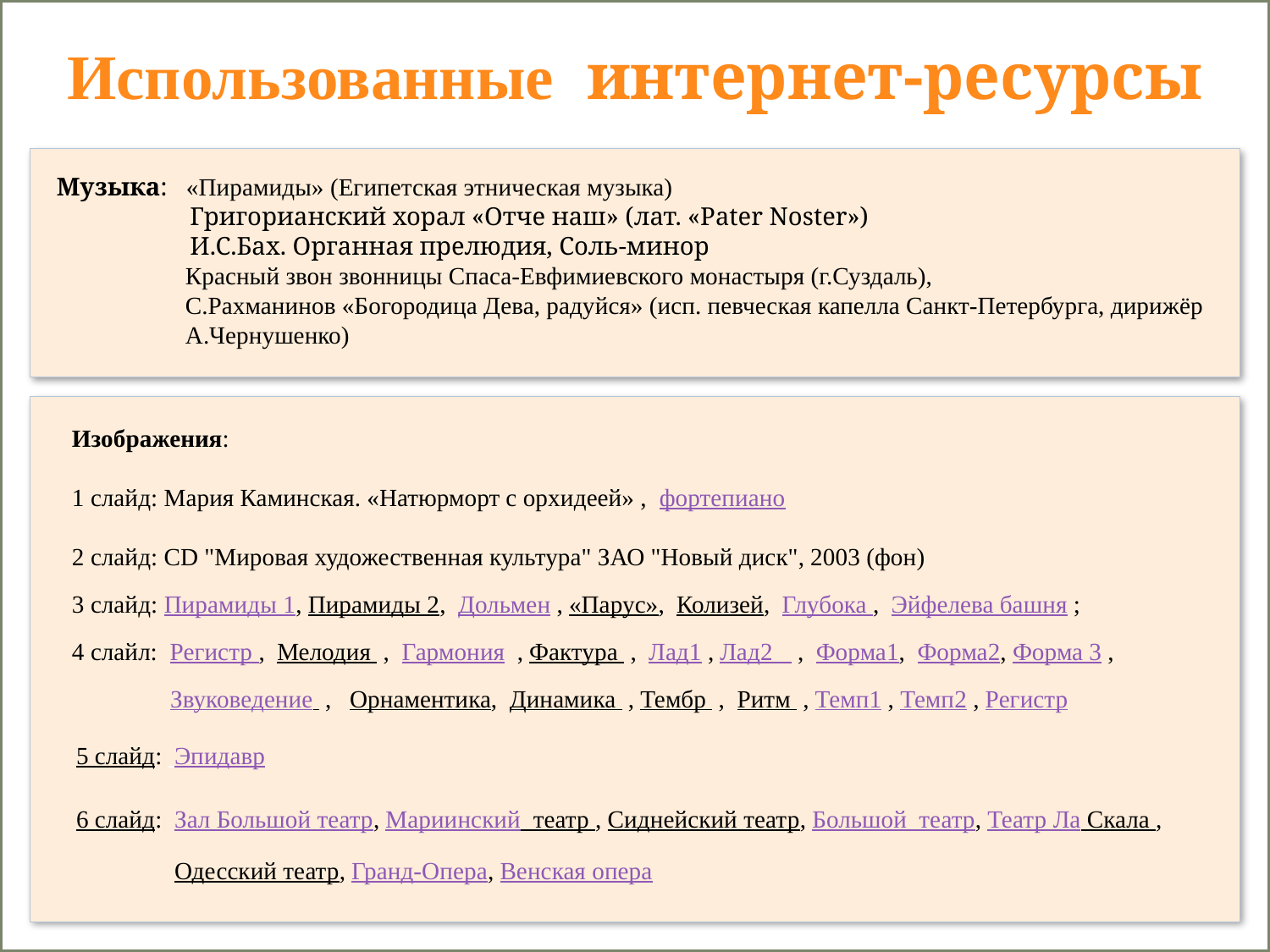

Использованные  интернет-ресурсы

Музыка:   «Пирамиды» (Египетская этническая музыка)
                     Григорианский хорал «Отче наш» (лат. «Pater Noster»)
                     И.С.Бах. Органная прелюдия, Соль-минор
                     Красный звон звонницы Спаса-Евфимиевского монастыря (г.Суздаль),
                     С.Рахманинов «Богородица Дева, радуйся» (исп. певческая капелла Санкт-Петербурга, дирижёр
                     А.Чернушенко)

Изображения:

1 слайд: Мария Каминская. «Натюрморт с орхидеей» ,  фортепиано

2 слайд: CD "Мировая художественная культура" ЗАО "Новый диск", 2003 (фон)
3 слайд: Пирамиды 1, Пирамиды 2,  Дольмен , «Парус»,  Колизей,  Глубока ,  Эйфелева башня ;
4 слайл:  Регистр ,  Мелодия  ,  Гармония  , Фактура  ,  Лад1 , Лад2    ,  Форма1,  Форма2, Форма 3 ,
                Звуковедение  ,   Орнаментика,  Динамика  , Тембр  ,  Ритм  , Темп1 , Темп2 , Регистр
5 слайд:  Эпидавр

6 слайд:  Зал Большой театр, Мариинский  театр , Сиднейский театр, Большой  театр, Театр Ла Скала ,
                Одесский театр, Гранд-Опера, Венская опера